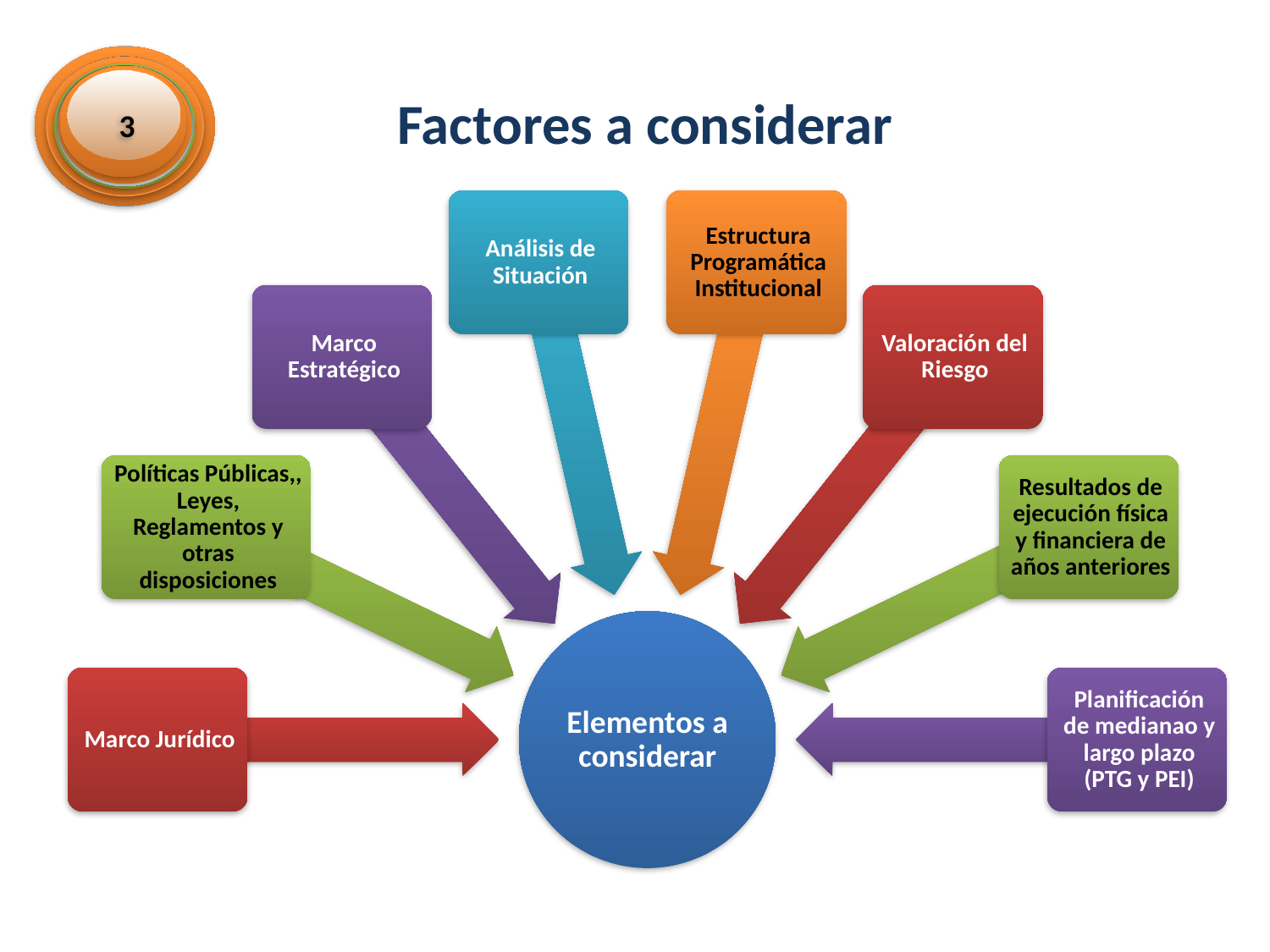

3
Factores a considerar
Elementos a considerar
Marco Jurídico
Políticas Públicas,, Leyes, Reglamentos y otras disposiciones
Marco Estratégico
Análisis de Situación
Estructura Programática Institucional
Valoración del Riesgo
Resultados de ejecución física y financiera de años anteriores
Planificación de medianao y largo plazo (PTG y PEI)